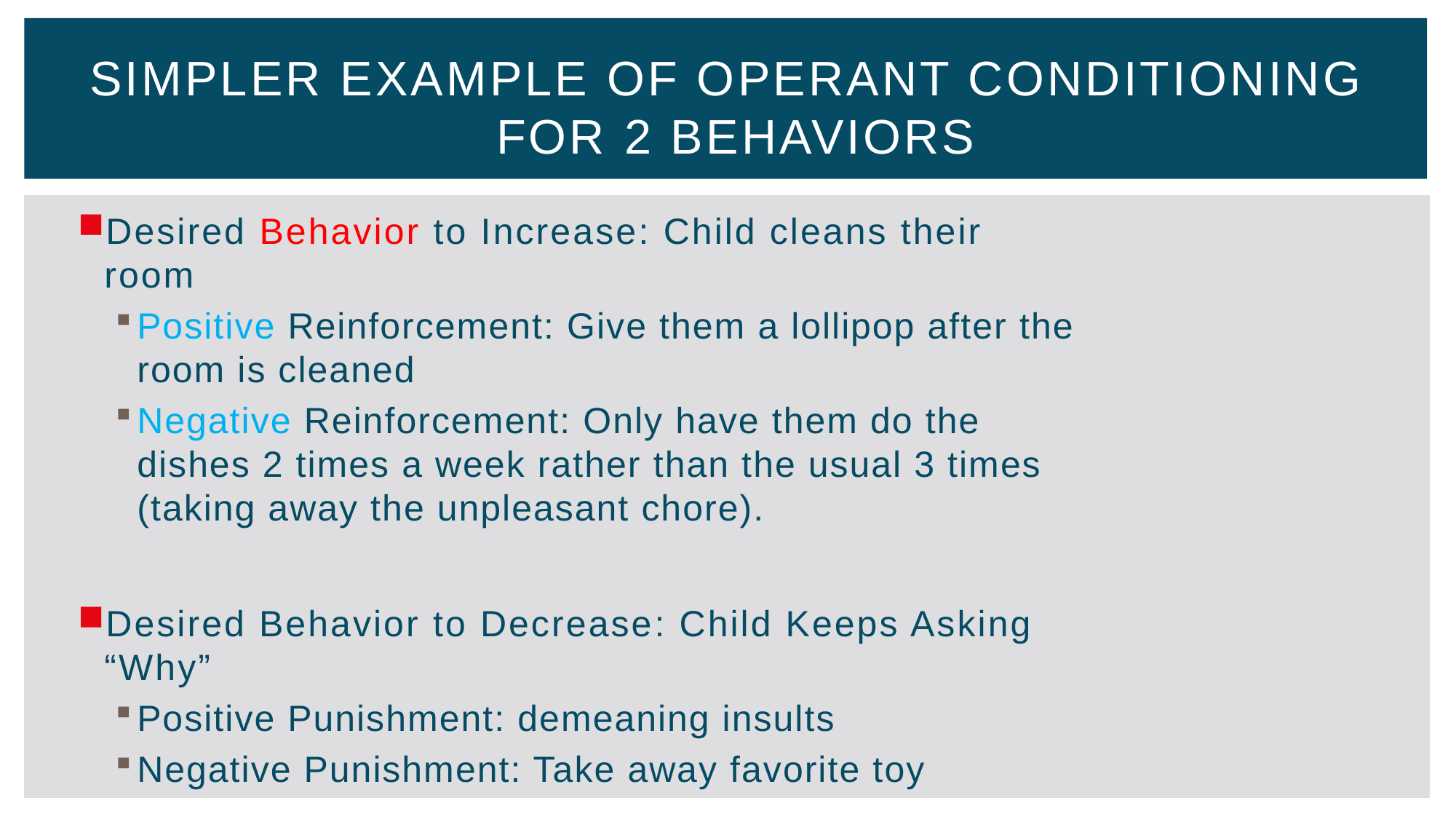

# Simpler Example of operant conditioning for 2 behaviors
Desired Behavior to Increase: Child cleans their room
Positive Reinforcement: Give them a lollipop after the room is cleaned
Negative Reinforcement: Only have them do the dishes 2 times a week rather than the usual 3 times (taking away the unpleasant chore).

Desired Behavior to Decrease: Child Keeps Asking “Why”
Positive Punishment: demeaning insults
Negative Punishment: Take away favorite toy